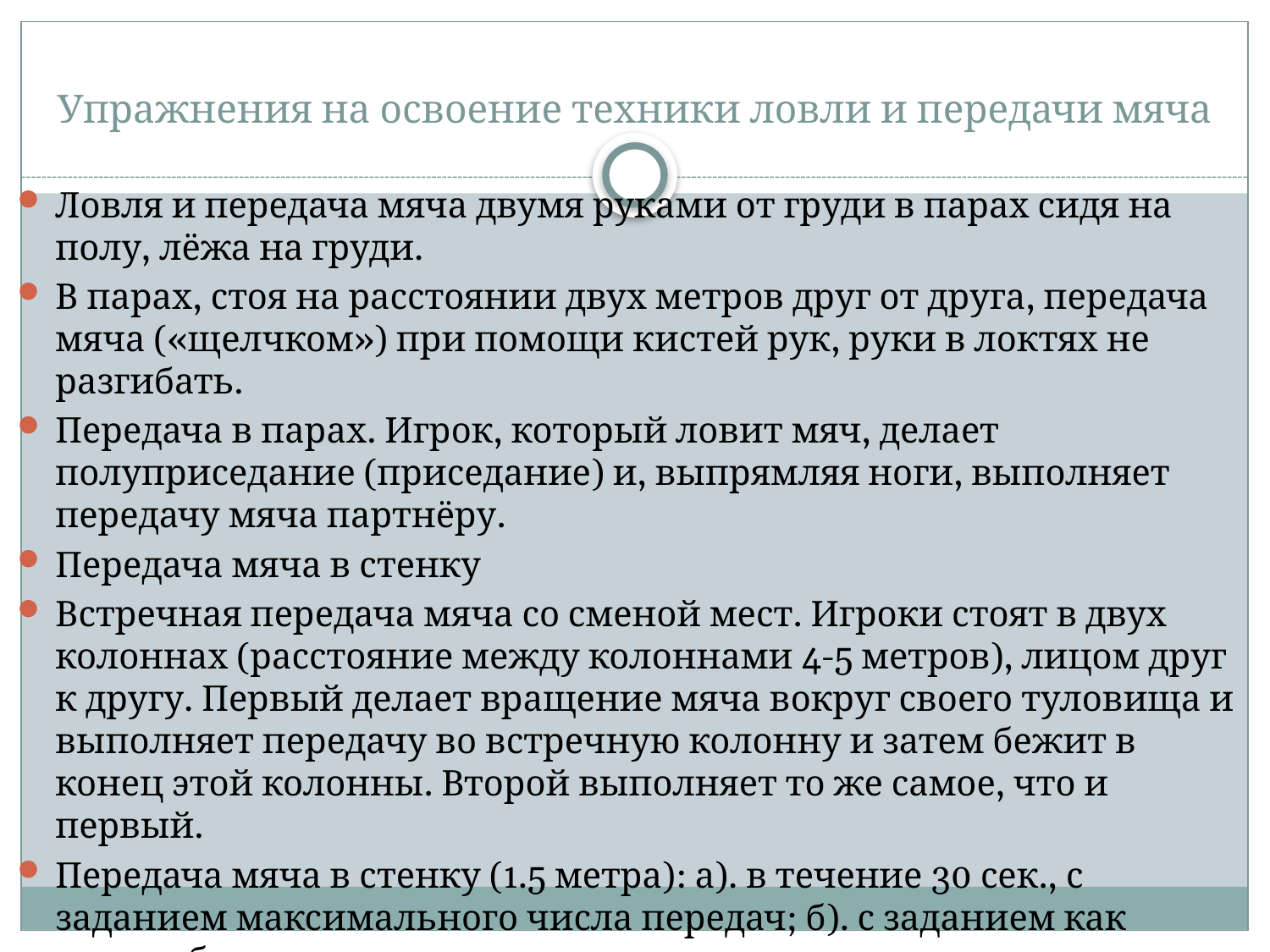

# Упражнения на освоение техники ловли и передачи мяча
Ловля и передача мяча двумя руками от груди в парах сидя на полу, лёжа на груди.
В парах, стоя на расстоянии двух метров друг от друга, передача мяча («щелчком») при помощи кистей рук, руки в локтях не разгибать.
Передача в парах. Игрок, который ловит мяч, делает полуприседание (приседание) и, выпрямляя ноги, выполняет передачу мяча партнёру.
Передача мяча в стенку
Встречная передача мяча со сменой мест. Игроки стоят в двух колоннах (расстояние между колоннами 4-5 метров), лицом друг к другу. Первый делает вращение мяча вокруг своего туловища и выполняет передачу во встречную колонну и затем бежит в конец этой колонны. Второй выполняет то же самое, что и первый.
Передача мяча в стенку (1.5 метра): а). в течение 30 сек., с заданием максимального числа передач; б). с заданием как можно быстрее выполнить определенное количество передач.